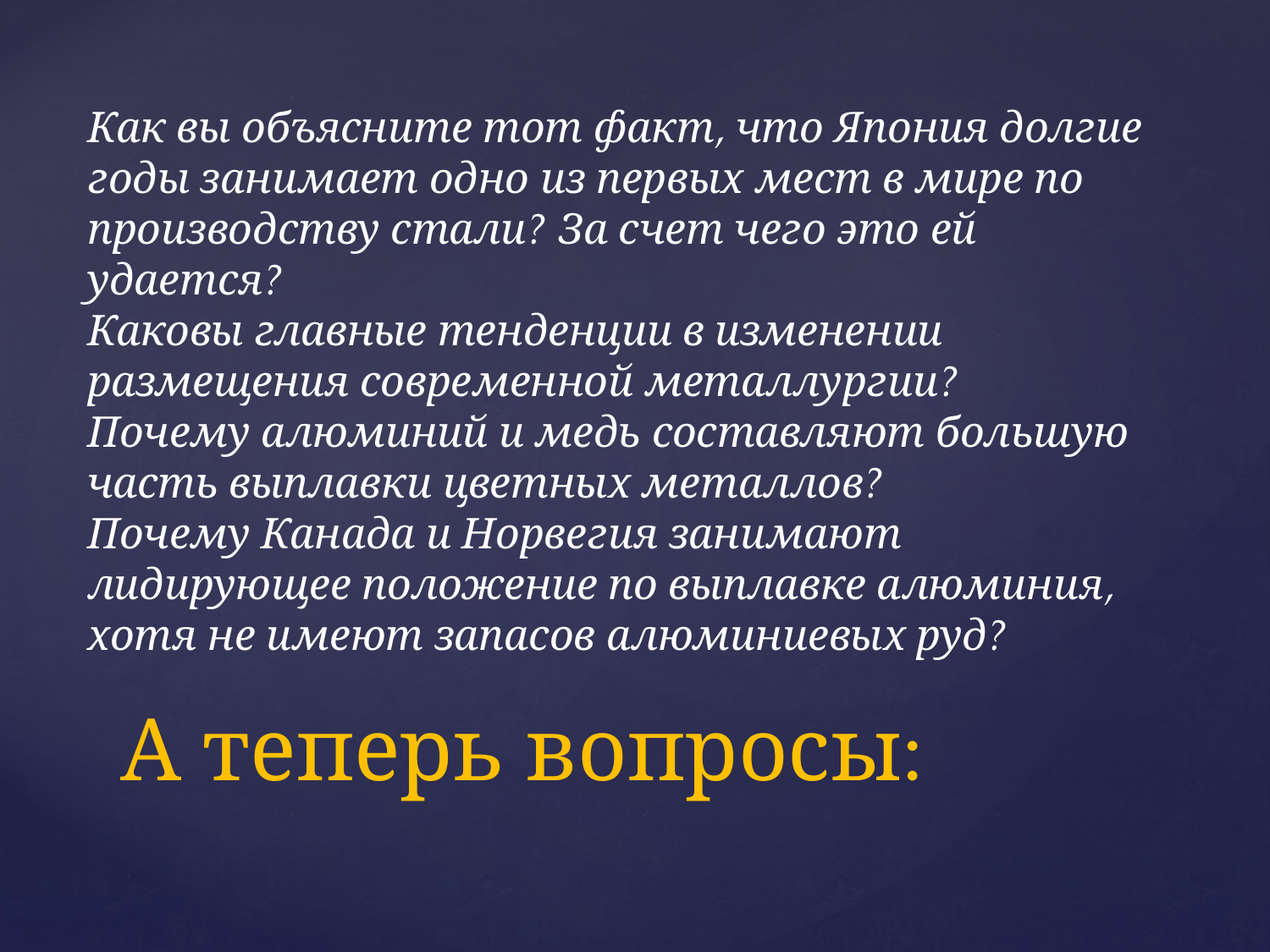

Как вы объясните тот факт, что Япония долгие годы занимает одно из первых мест в мире по производству стали? За счет чего это ей удается?
Каковы главные тенденции в изменении размещения современной металлургии?
Почему алюминий и медь составляют большую часть выплавки цветных металлов?
Почему Канада и Норвегия занимают лидирующее положение по выплавке алюминия, хотя не имеют запасов алюминиевых руд?
# А теперь вопросы: